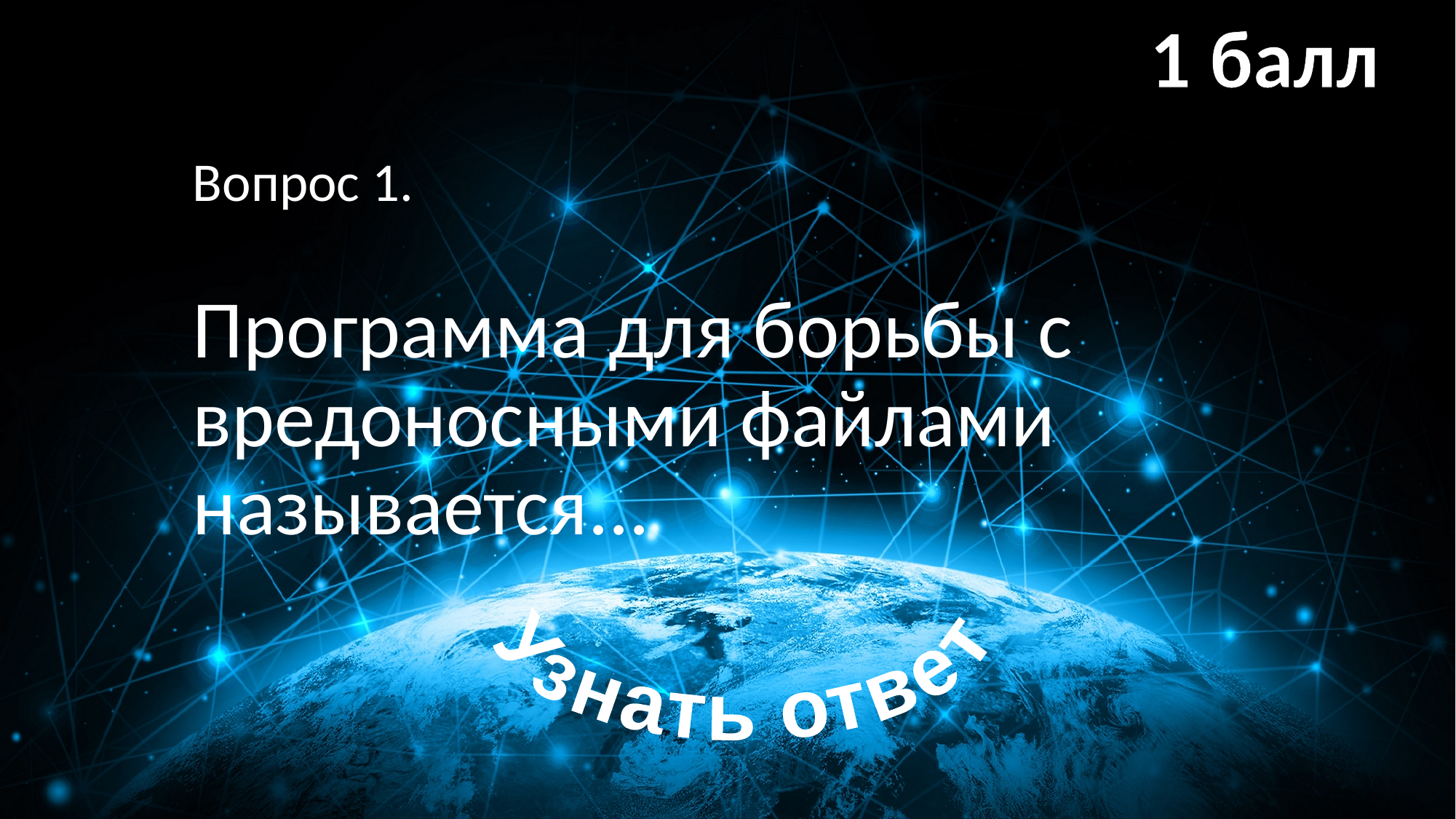

1 балл
Вопрос 1.
Программа для борьбы с вредоносными файлами называется...
Узнать ответ